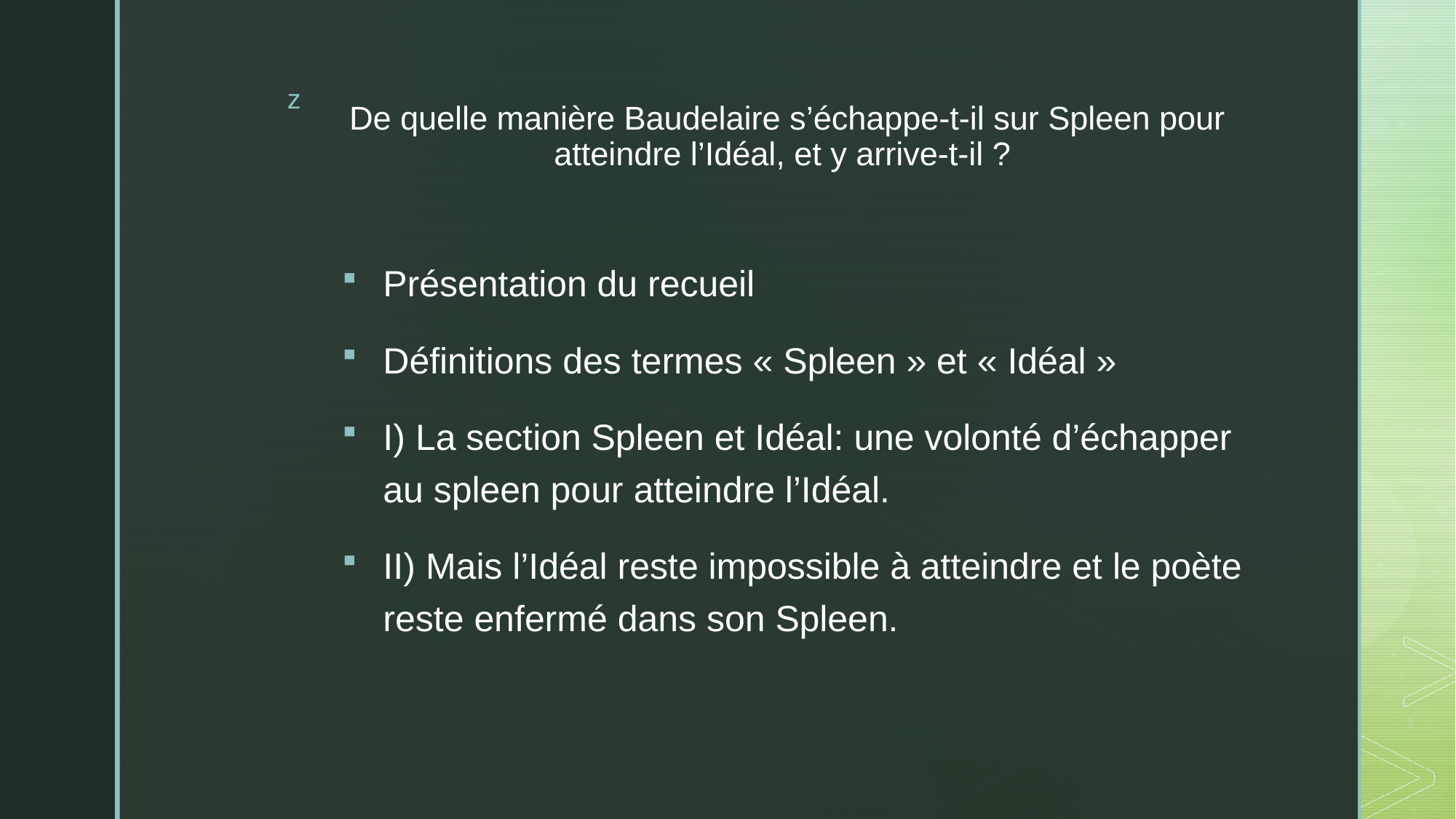

# De quelle manière Baudelaire s’échappe-t-il sur Spleen pour atteindre l’Idéal, et y arrive-t-il ?
Présentation du recueil
Définitions des termes « Spleen » et « Idéal »
I) La section Spleen et Idéal: une volonté d’échapper au spleen pour atteindre l’Idéal.
II) Mais l’Idéal reste impossible à atteindre et le poète reste enfermé dans son Spleen.